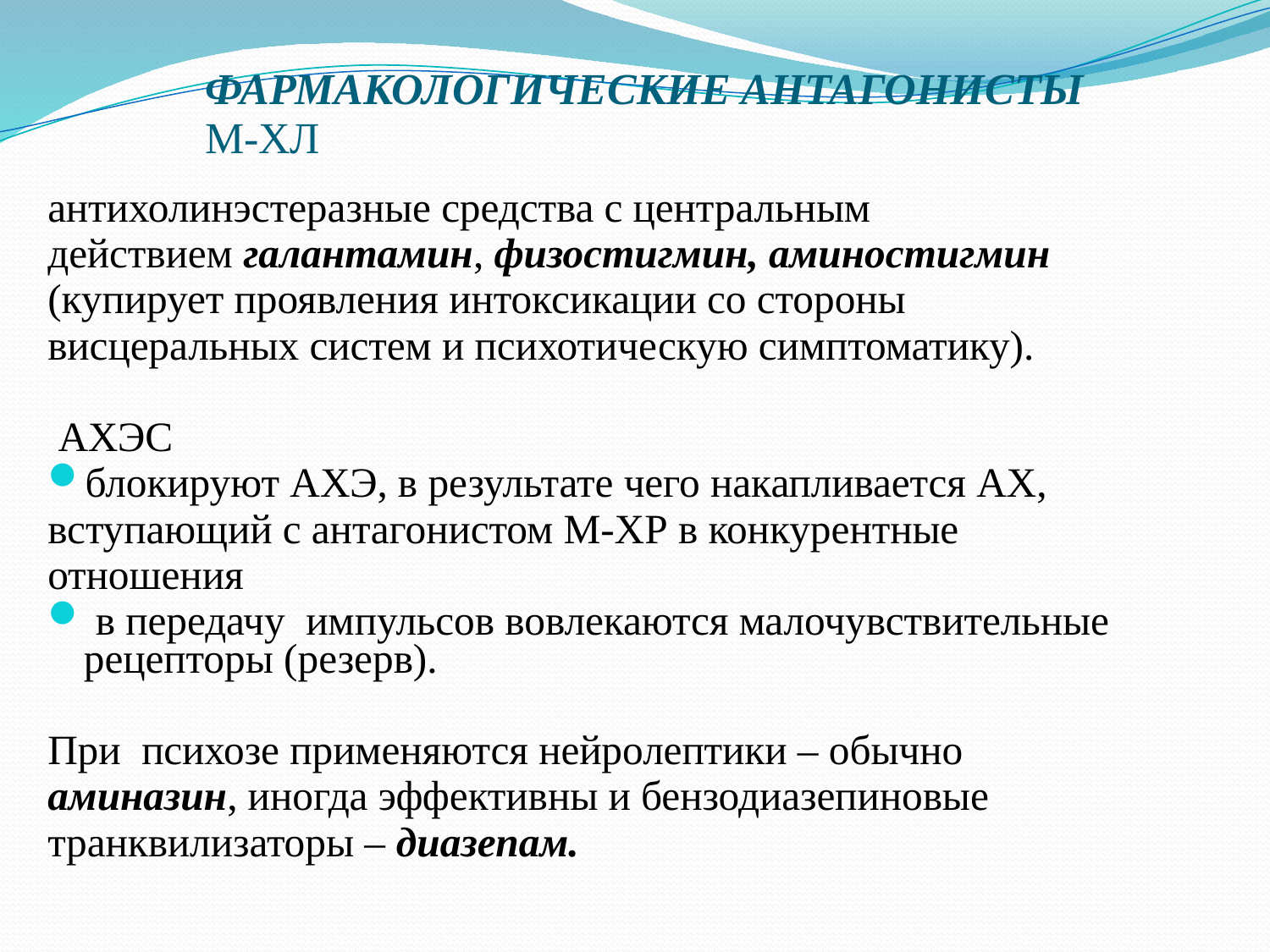

ФАРМАКОЛОГИЧЕСКИЕ АНТАГОНИСТЫ  М-ХЛ
антихолинэстеразные средства с центральным
действием галантамин, физостигмин, аминостигмин
(купирует проявления интоксикации со стороны
висцеральных систем и психотическую симптоматику).

 АХЭС
блокируют АХЭ, в результате чего накапливается АХ,
вступающий с антагонистом М-ХР в конкурентные
отношения
 в передачу  импульсов вовлекаются малочувствительные рецепторы (резерв).

При  психозе применяются нейролептики – обычно
аминазин, иногда эффективны и бензодиазепиновые
транквилизаторы – диазепам.